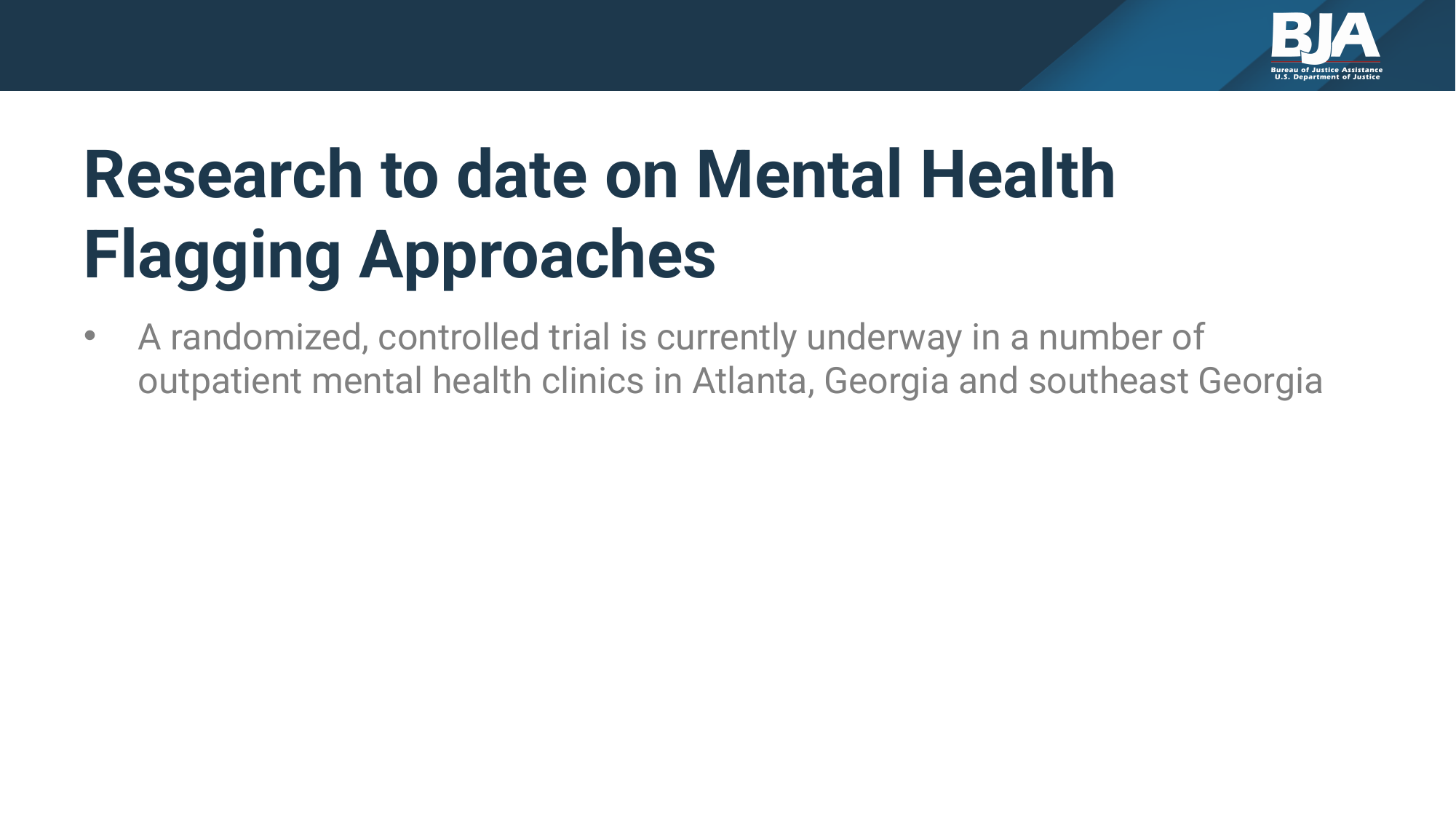

# Research to date on Mental Health Flagging Approaches
A randomized, controlled trial is currently underway in a number of outpatient mental health clinics in Atlanta, Georgia and southeast Georgia